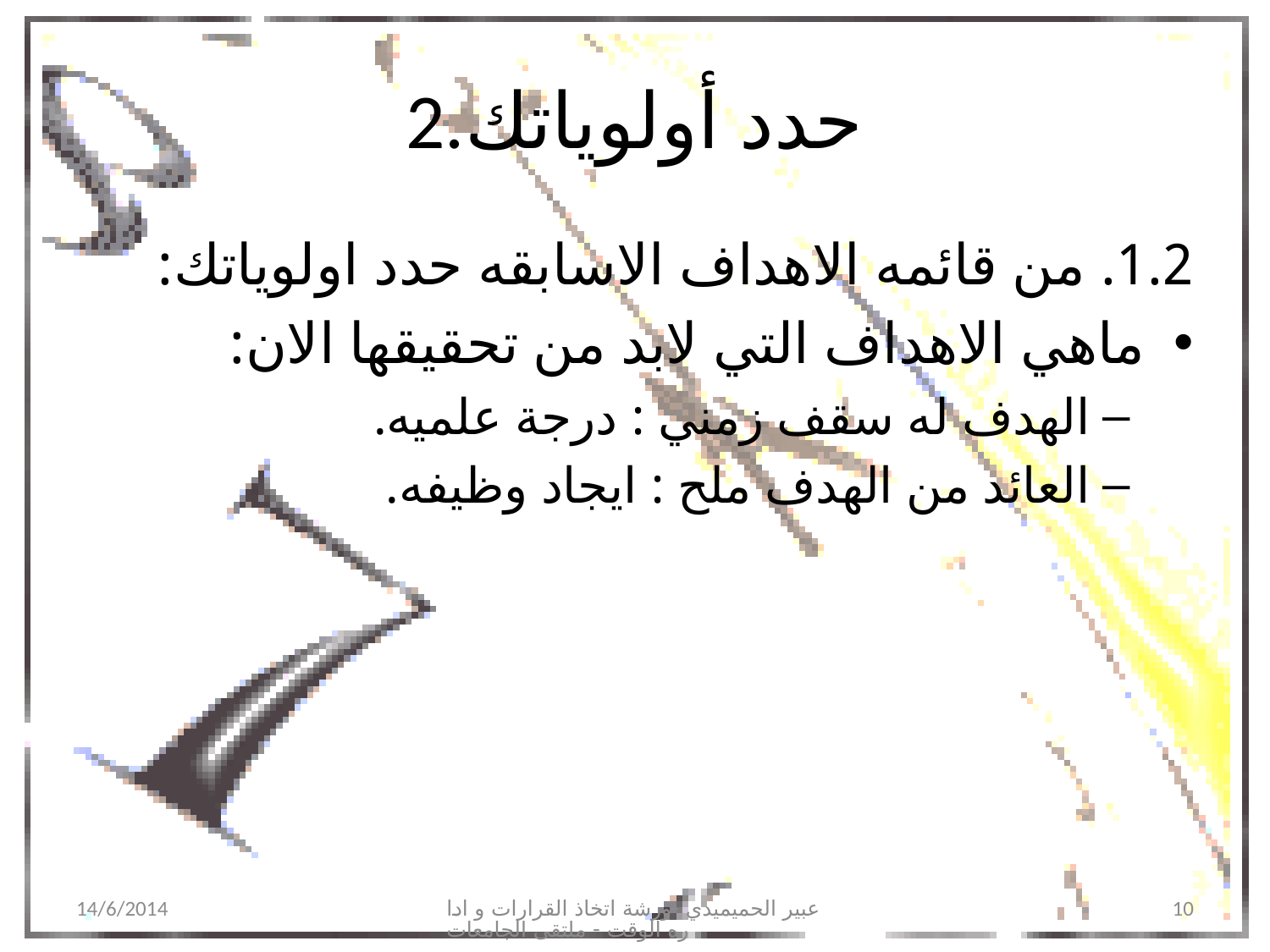

# 2.حدد أولوياتك
1.2. من قائمه الاهداف الاسابقه حدد اولوياتك:
ماهي الاهداف التي لابد من تحقيقها الان:
الهدف له سقف زمني : درجة علميه.
العائد من الهدف ملح : ايجاد وظيفه.

14/6/2014
عبير الحميميدي -ورشة اتخاذ القرارات و اداره الوقت - ملتقى الجامعات
10